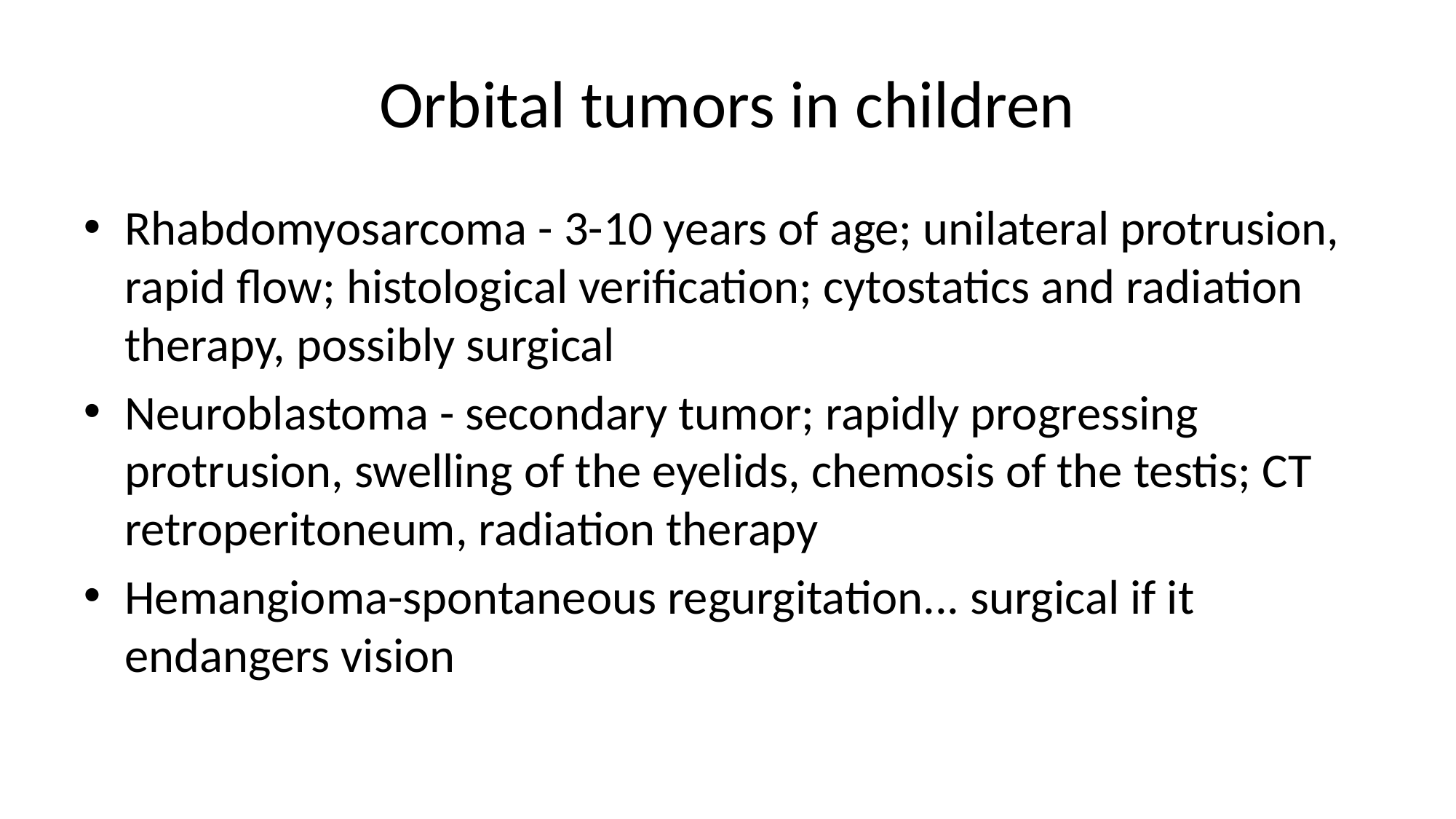

# Orbital tumors in children
Rhabdomyosarcoma - 3-10 years of age; unilateral protrusion, rapid flow; histological verification; cytostatics and radiation therapy, possibly surgical
Neuroblastoma - secondary tumor; rapidly progressing protrusion, swelling of the eyelids, chemosis of the testis; CT retroperitoneum, radiation therapy
Hemangioma-spontaneous regurgitation... surgical if it endangers vision